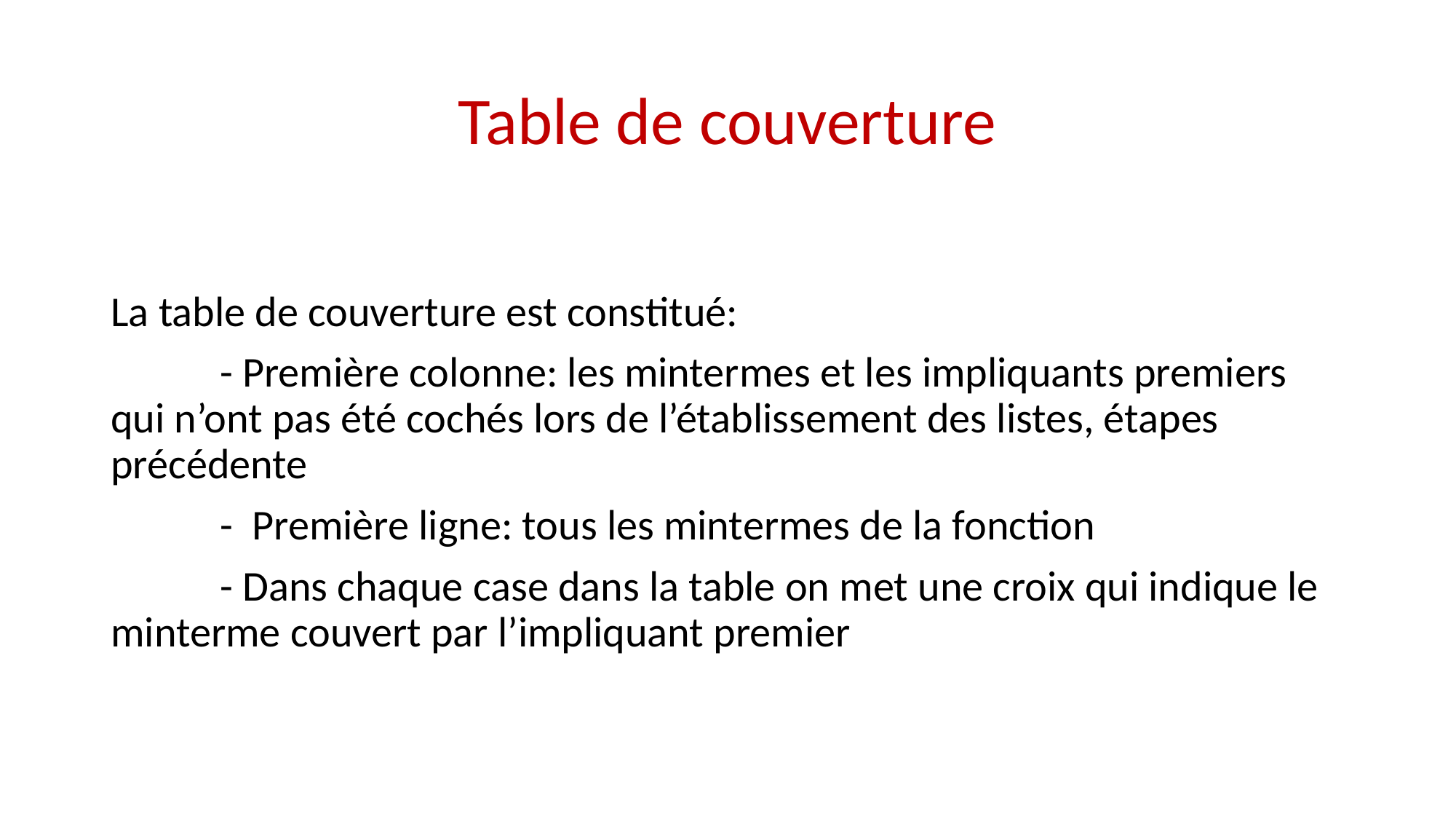

# Table de couverture

La table de couverture est constitué:
	- Première colonne: les mintermes et les impliquants premiers qui n’ont pas été cochés lors de l’établissement des listes, étapes précédente
	-  Première ligne: tous les mintermes de la fonction
	- Dans chaque case dans la table on met une croix qui indique le minterme couvert par l’impliquant premier